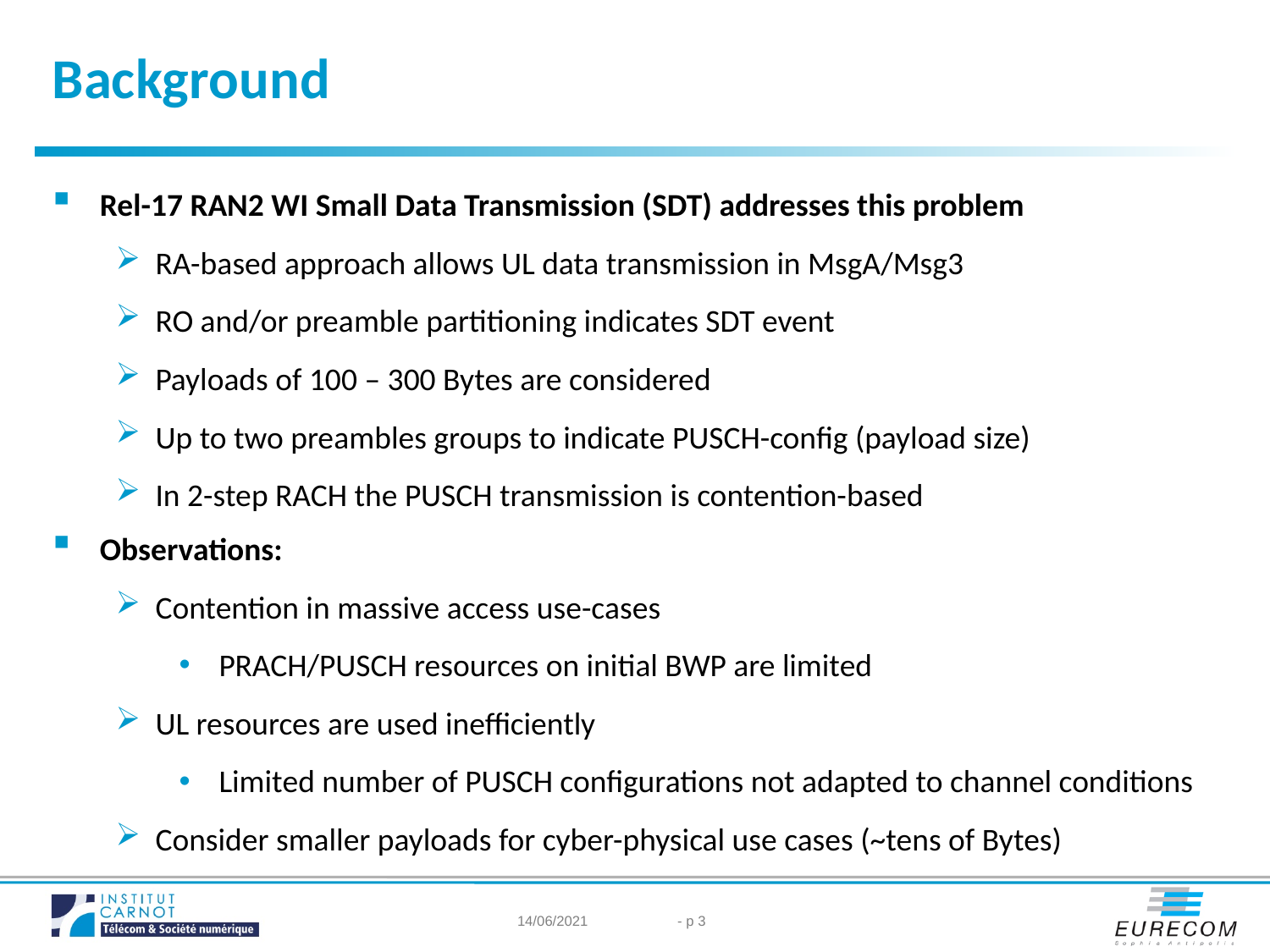

Background
Rel-17 RAN2 WI Small Data Transmission (SDT) addresses this problem
RA-based approach allows UL data transmission in MsgA/Msg3
RO and/or preamble partitioning indicates SDT event
Payloads of 100 – 300 Bytes are considered
Up to two preambles groups to indicate PUSCH-config (payload size)
In 2-step RACH the PUSCH transmission is contention-based
Observations:
Contention in massive access use-cases
PRACH/PUSCH resources on initial BWP are limited
UL resources are used inefficiently
Limited number of PUSCH configurations not adapted to channel conditions
Consider smaller payloads for cyber-physical use cases (~tens of Bytes)
14/06/2021
- p 3